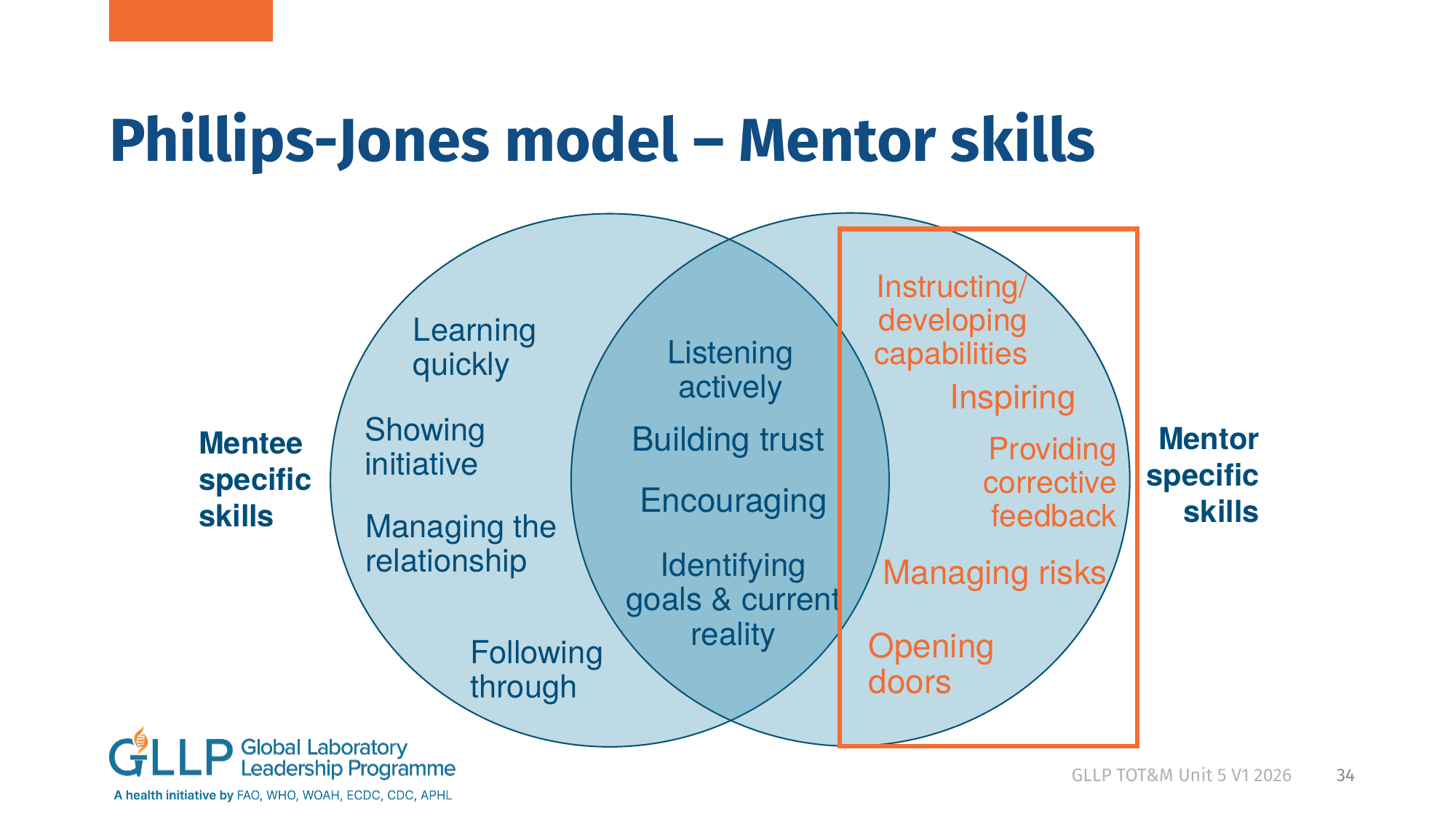

# Phillips-Jones model – Mentor skills

Instructing/ developing capabilities
Learning quickly
Listening actively
Inspiring
Showing initiative
Mentor specific skills
Building trust
Mentee specific skills
Providing corrective feedback
Encouraging
Managing the relationship
Identifying goals & current reality
Managing risks
Opening
doors
Following through
GLLP TOT&M Unit 5 V1 2026
34